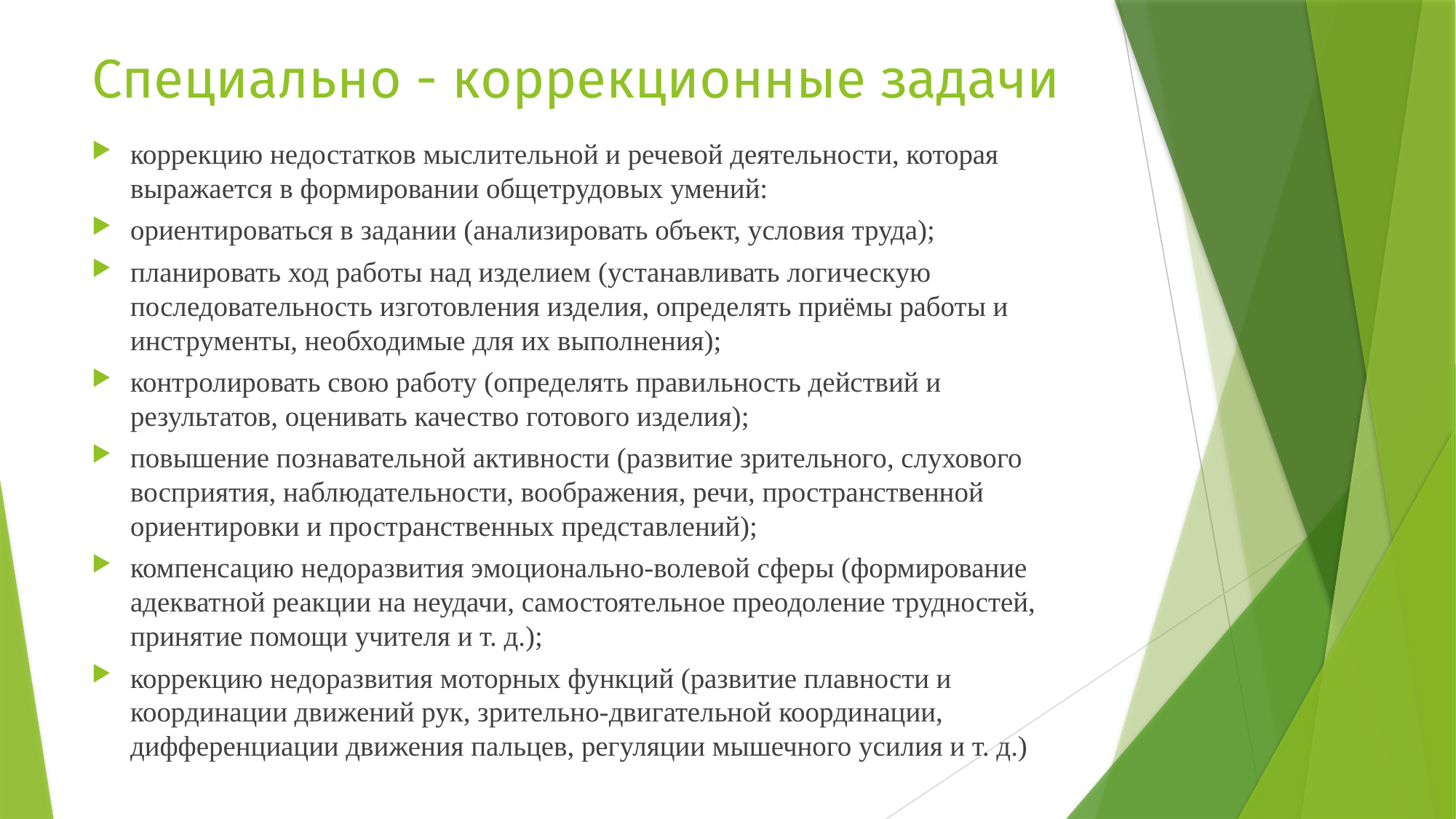

# Специально - коррекционные задачи
коррекцию недостатков мыслительной и речевой деятельности, которая выражается в формировании общетрудовых умений:
ориентироваться в задании (анализировать объект, условия труда);
планировать ход работы над изделием (устанавливать логическую последовательность изготовления изделия, определять приёмы работы и инструменты, необходимые для их выполнения);
контролировать свою работу (определять правильность действий и результатов, оценивать качество готового изделия);
повышение познавательной активности (развитие зрительного, слухового восприятия, наблюдательности, воображения, речи, пространственной ориентировки и пространственных представлений);
компенсацию недоразвития эмоционально-волевой сферы (формирование адекватной реакции на неудачи, самостоятельное преодоление трудностей, принятие помощи учителя и т. д.);
коррекцию недоразвития моторных функций (развитие плавности и координации движений рук, зрительно-двигательной координации, дифференциации движения пальцев, регуляции мышечного усилия и т. д.)